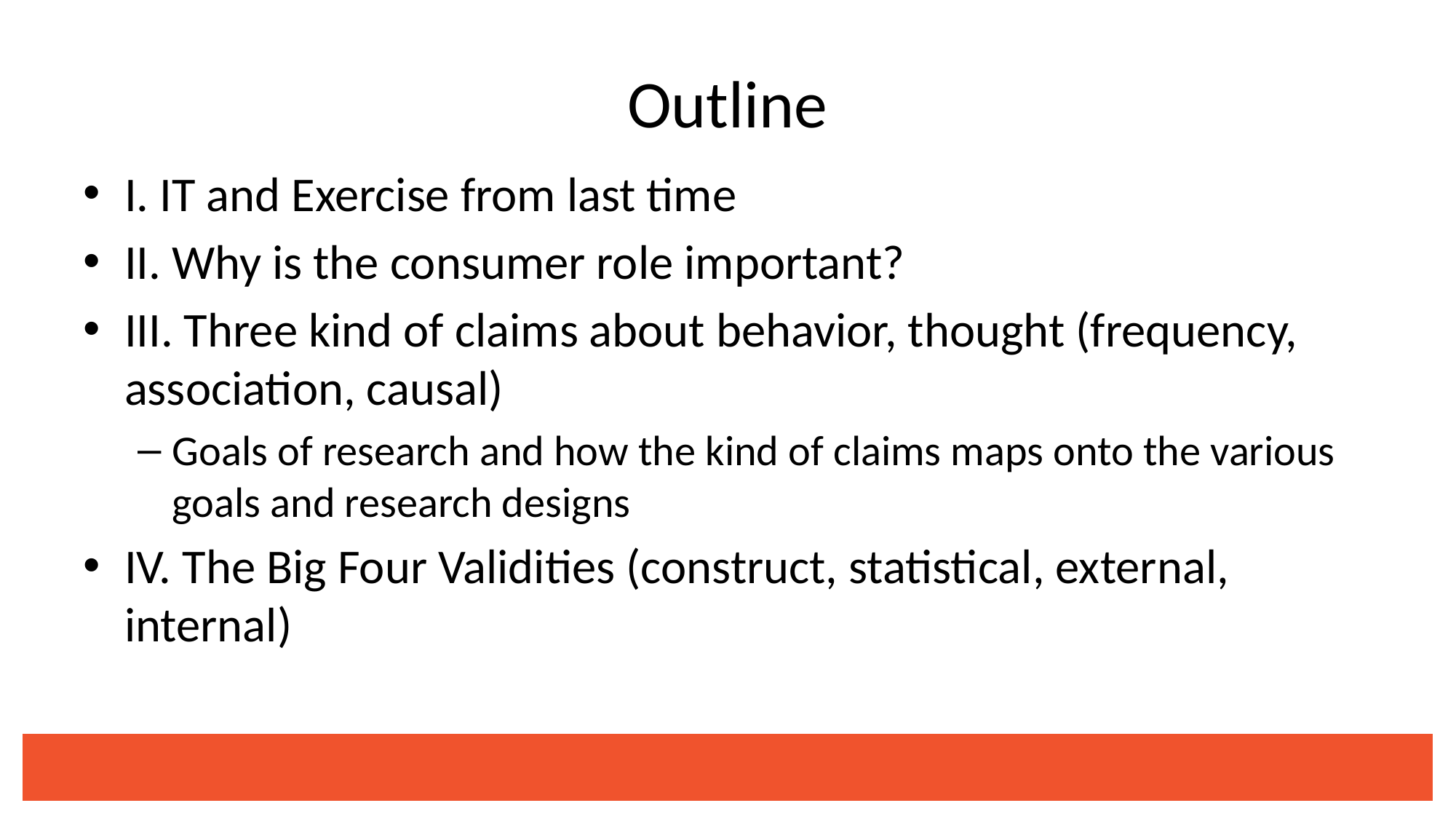

# Outline
I. IT and Exercise from last time
II. Why is the consumer role important?
III. Three kind of claims about behavior, thought (frequency, association, causal)
Goals of research and how the kind of claims maps onto the various goals and research designs
IV. The Big Four Validities (construct, statistical, external, internal)